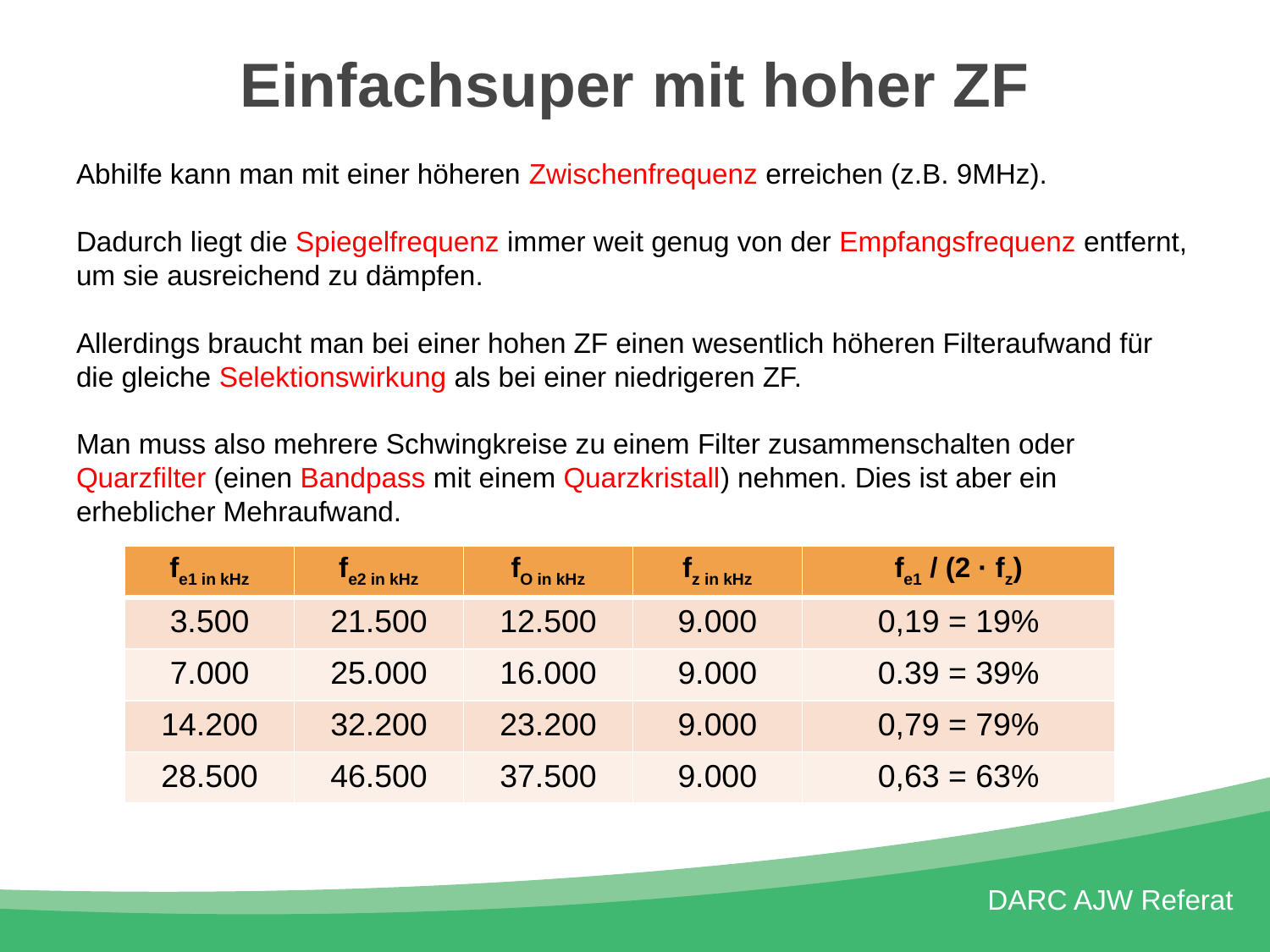

# Einfachsuper mit hoher ZF
Abhilfe kann man mit einer höheren Zwischenfrequenz erreichen (z.B. 9MHz).
Dadurch liegt die Spiegelfrequenz immer weit genug von der Empfangsfrequenz entfernt, um sie ausreichend zu dämpfen.
Allerdings braucht man bei einer hohen ZF einen wesentlich höheren Filteraufwand für die gleiche Selektionswirkung als bei einer niedrigeren ZF.
Man muss also mehrere Schwingkreise zu einem Filter zusammenschalten oder Quarzfilter (einen Bandpass mit einem Quarzkristall) nehmen. Dies ist aber ein erheblicher Mehraufwand.
| fe1 in kHz | fe2 in kHz | fO in kHz | fz in kHz | fe1 / (2 · fz) |
| --- | --- | --- | --- | --- |
| 3.500 | 21.500 | 12.500 | 9.000 | 0,19 = 19% |
| 7.000 | 25.000 | 16.000 | 9.000 | 0.39 = 39% |
| 14.200 | 32.200 | 23.200 | 9.000 | 0,79 = 79% |
| 28.500 | 46.500 | 37.500 | 9.000 | 0,63 = 63% |